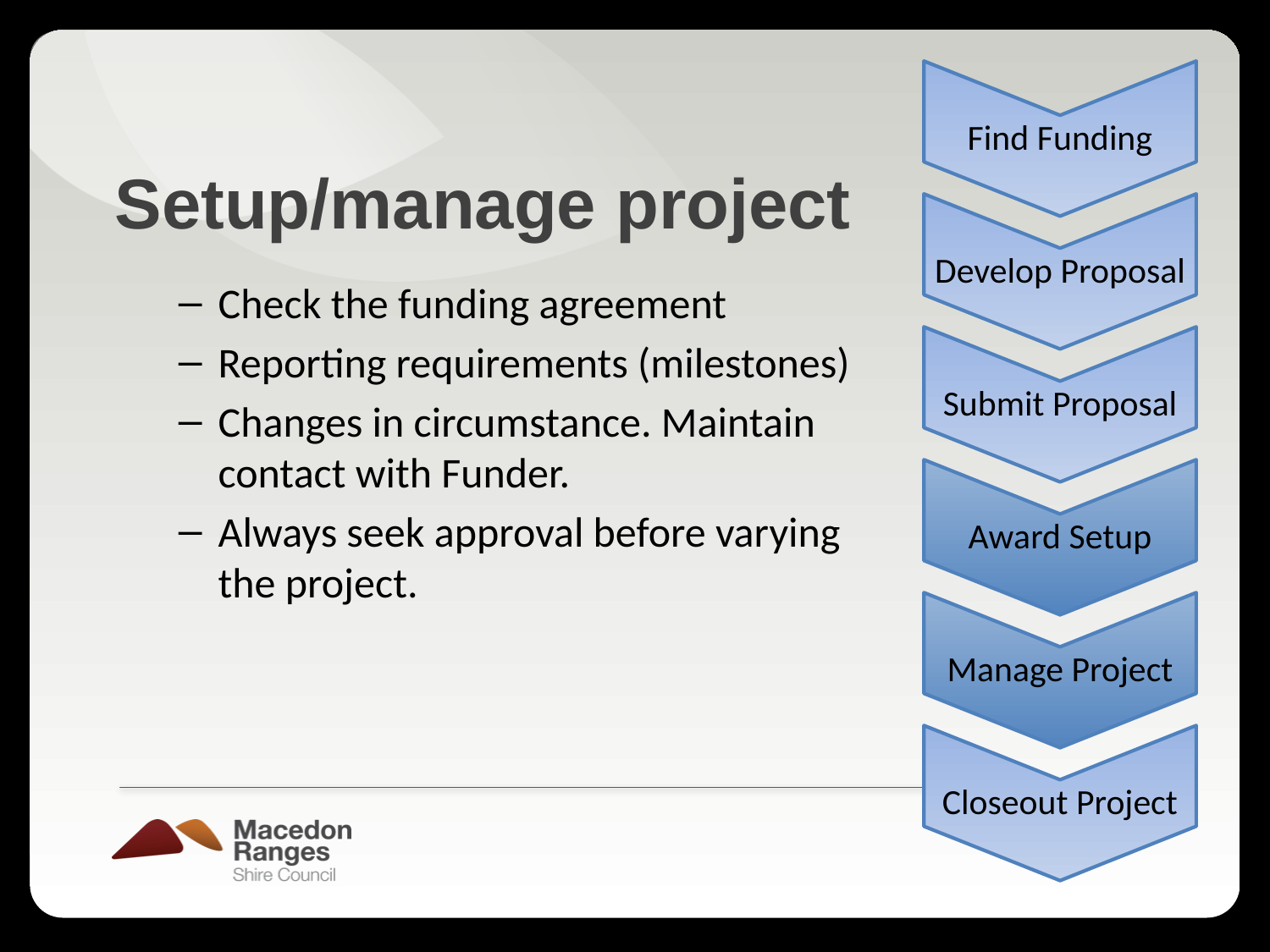

Find Funding
Develop Proposal
Submit Proposal
Award Setup
Manage Project
Closeout Project
# Setup/manage project
Check the funding agreement
Reporting requirements (milestones)
Changes in circumstance. Maintain contact with Funder.
Always seek approval before varying the project.